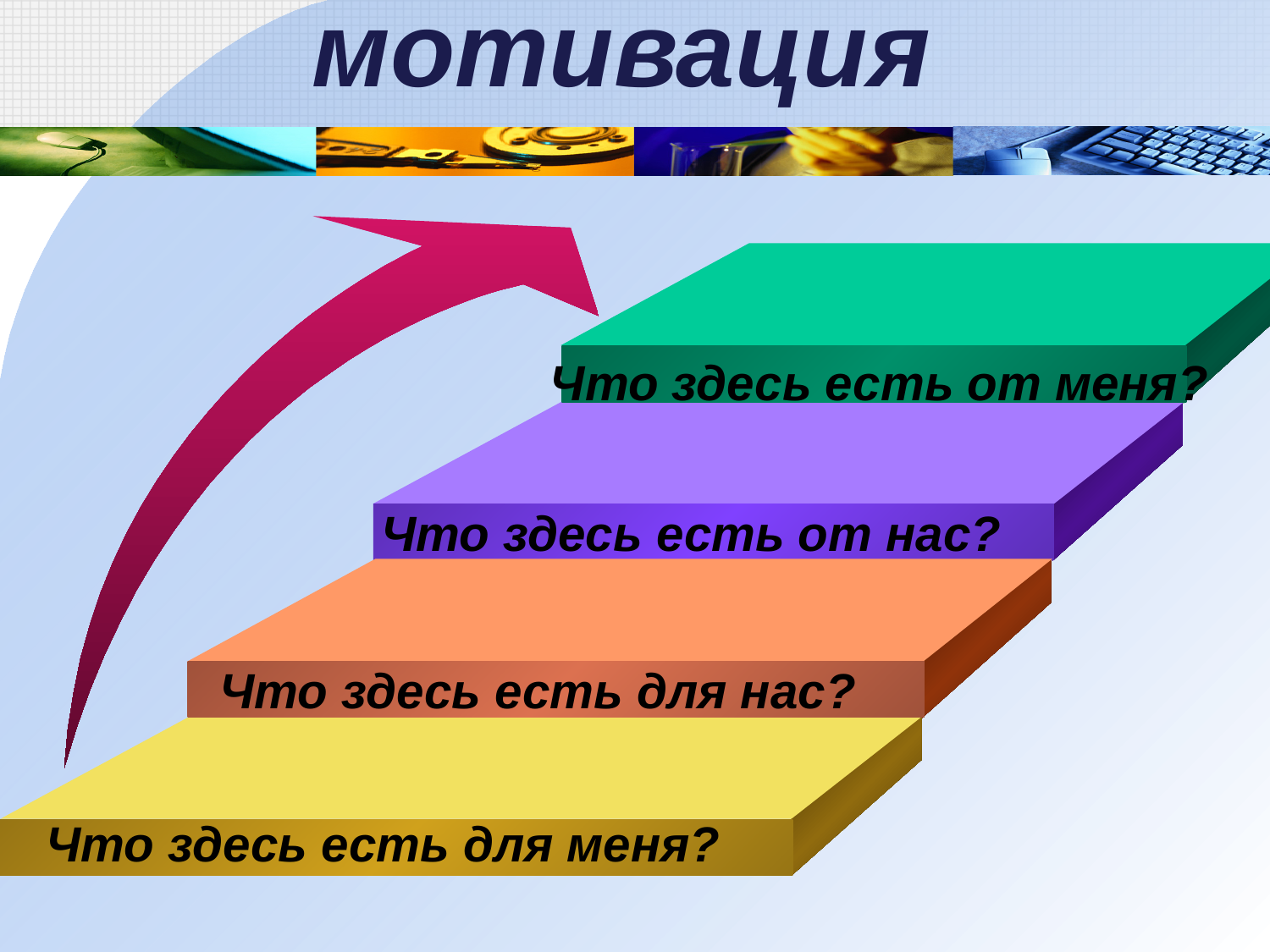

# мотивация

Что здесь есть от меня?
Что здесь есть от нас?
Что здесь есть для нас?
Что здесь есть для меня?